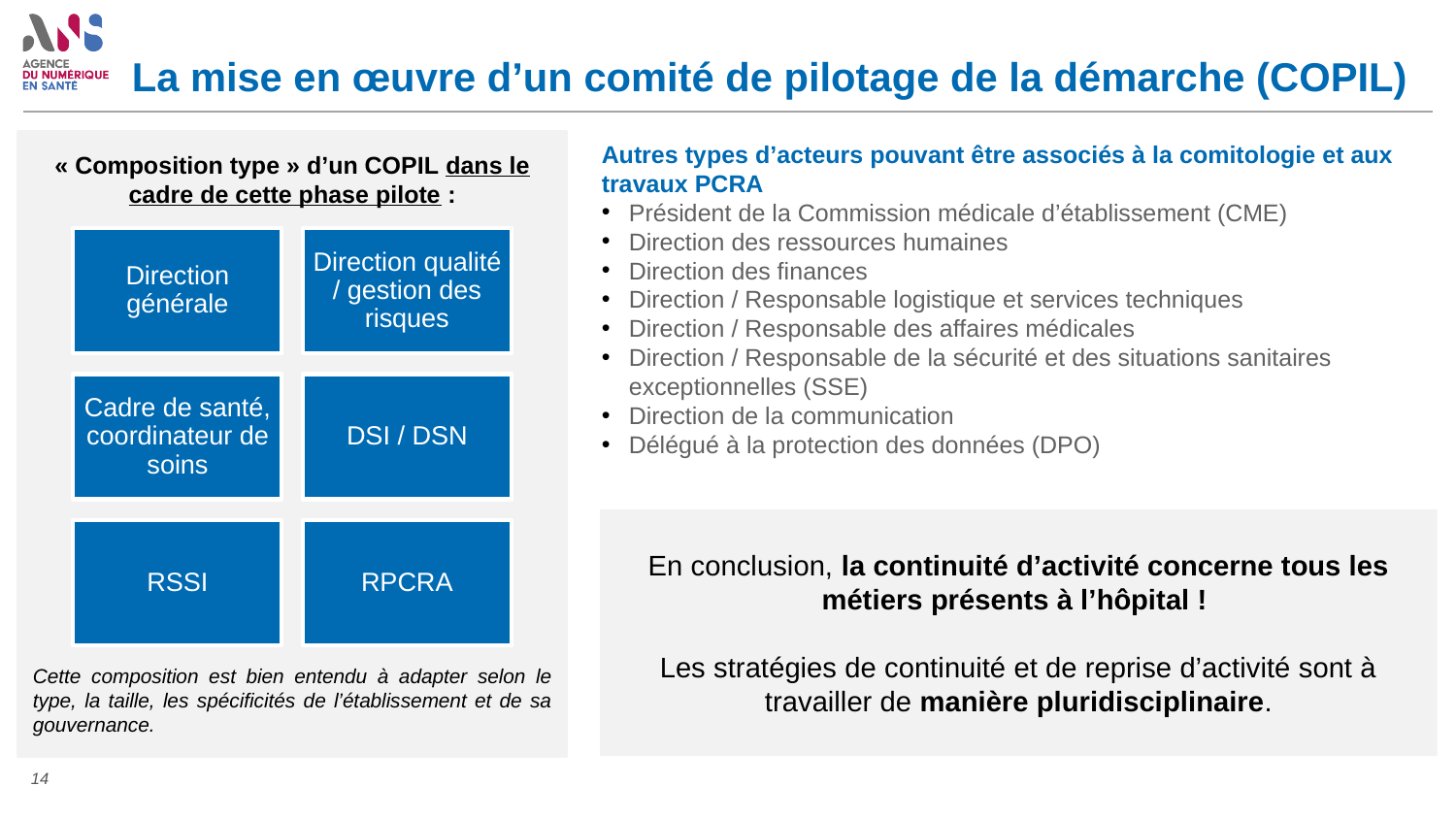

# La mise en œuvre d’un comité de pilotage de la démarche (COPIL)

Autres types d’acteurs pouvant être associés à la comitologie et aux travaux PCRA
Président de la Commission médicale d’établissement (CME)
Direction des ressources humaines
Direction des finances
Direction / Responsable logistique et services techniques
Direction / Responsable des affaires médicales
Direction / Responsable de la sécurité et des situations sanitaires exceptionnelles (SSE)
Direction de la communication
Délégué à la protection des données (DPO)
« Composition type » d’un COPIL dans le cadre de cette phase pilote :

Cette composition est bien entendu à adapter selon le type, la taille, les spécificités de l’établissement et de sa gouvernance.
Direction générale
Direction qualité / gestion des risques
Cadre de santé, coordinateur de soins
DSI / DSN
RSSI
RPCRA
En conclusion, la continuité d’activité concerne tous les métiers présents à l’hôpital !

Les stratégies de continuité et de reprise d’activité sont à travailler de manière pluridisciplinaire.
14